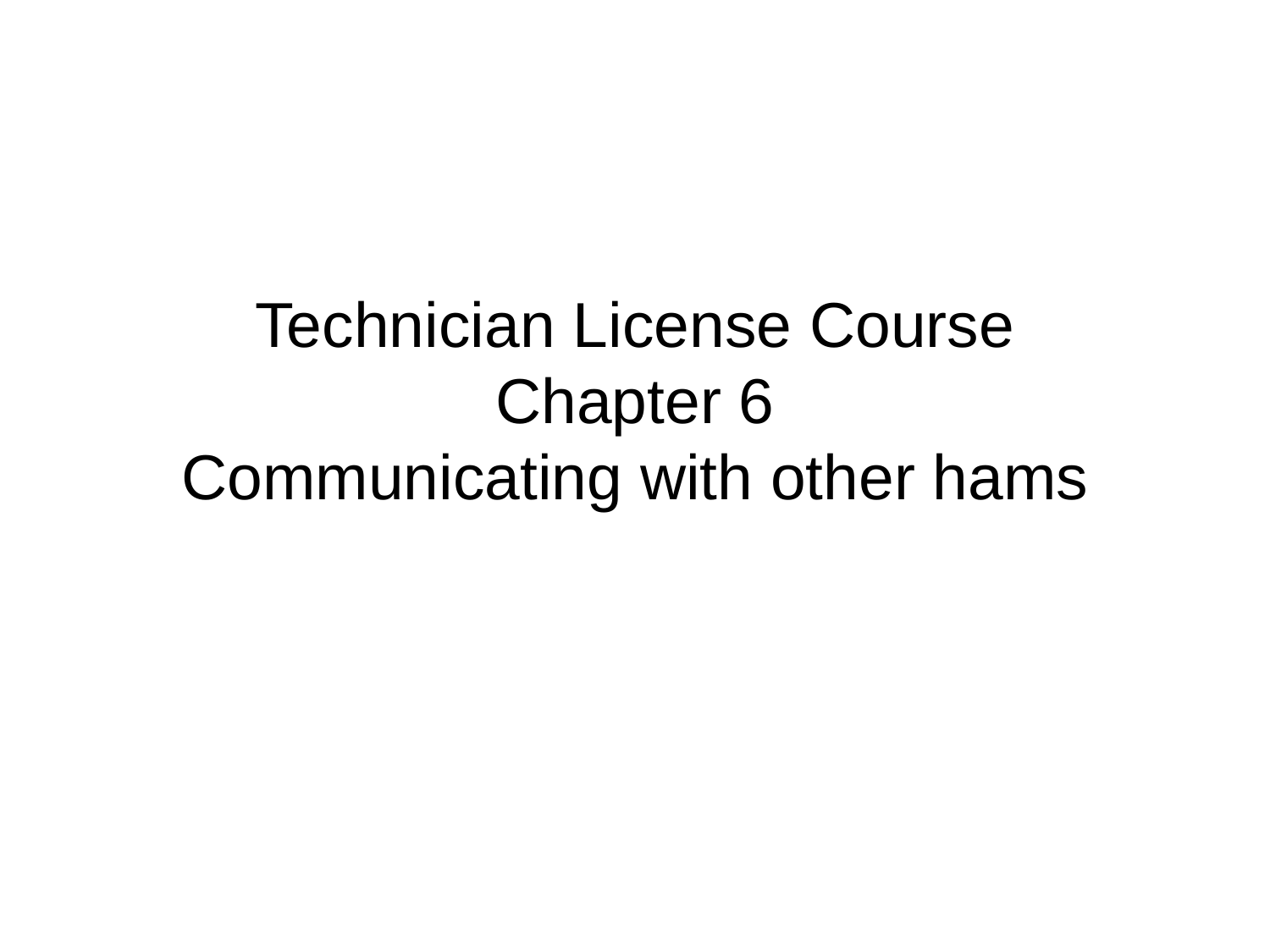

Technician License Course
Chapter 6
Communicating with other hams